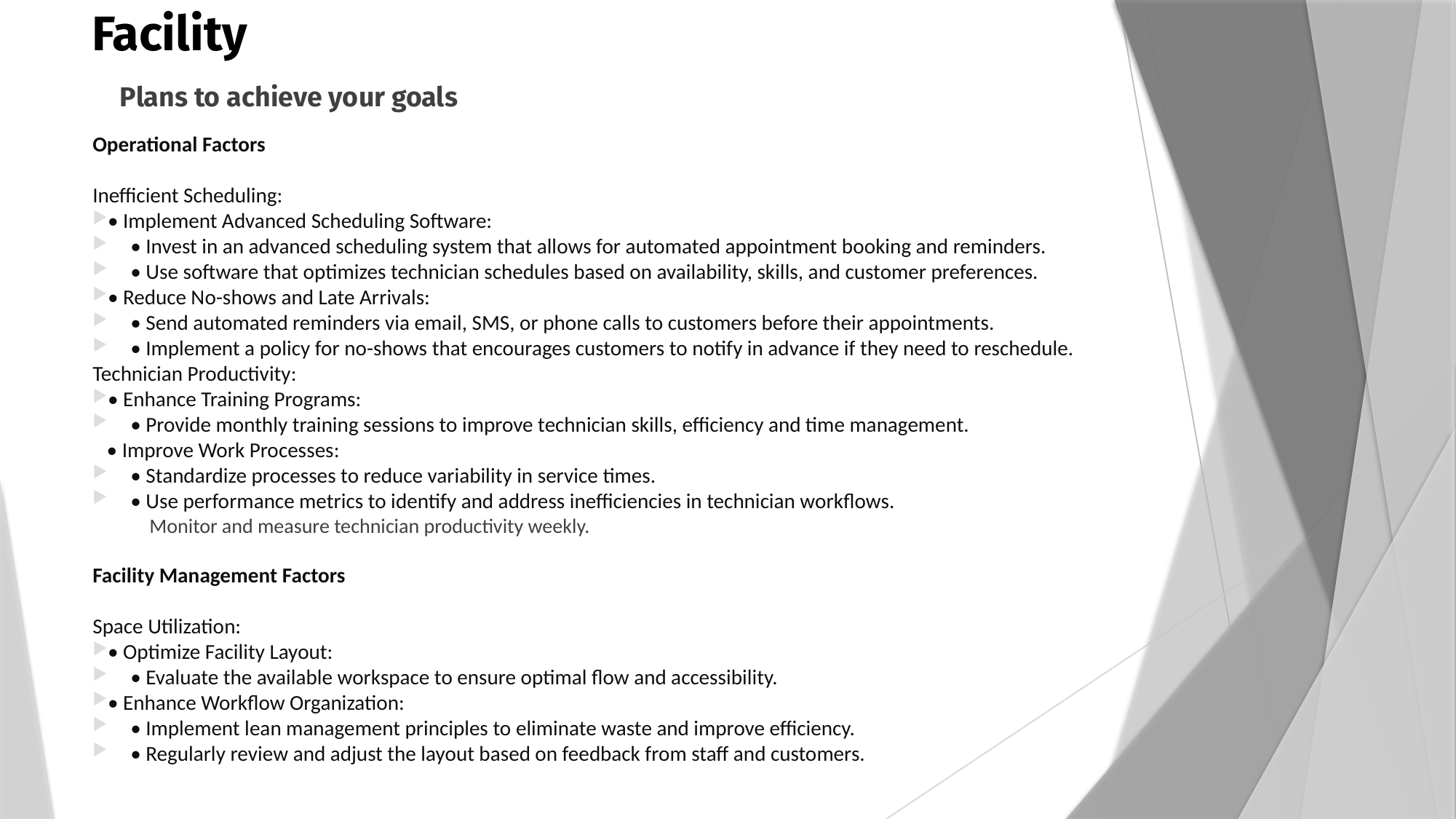

# Facility

	Plans to achieve your goals

Operational Factors

Inefficient Scheduling:
• Implement Advanced Scheduling Software:
• Invest in an advanced scheduling system that allows for automated appointment booking and reminders.
• Use software that optimizes technician schedules based on availability, skills, and customer preferences.
• Reduce No-shows and Late Arrivals:
• Send automated reminders via email, SMS, or phone calls to customers before their appointments.
• Implement a policy for no-shows that encourages customers to notify in advance if they need to reschedule.
Technician Productivity:
• Enhance Training Programs:
• Provide monthly training sessions to improve technician skills, efficiency and time management.
   • Improve Work Processes:
• Standardize processes to reduce variability in service times.
• Use performance metrics to identify and address inefficiencies in technician workflows.
  Monitor and measure technician productivity weekly.

Facility Management Factors

Space Utilization:
• Optimize Facility Layout:
• Evaluate the available workspace to ensure optimal flow and accessibility.
• Enhance Workflow Organization:
• Implement lean management principles to eliminate waste and improve efficiency.
• Regularly review and adjust the layout based on feedback from staff and customers.